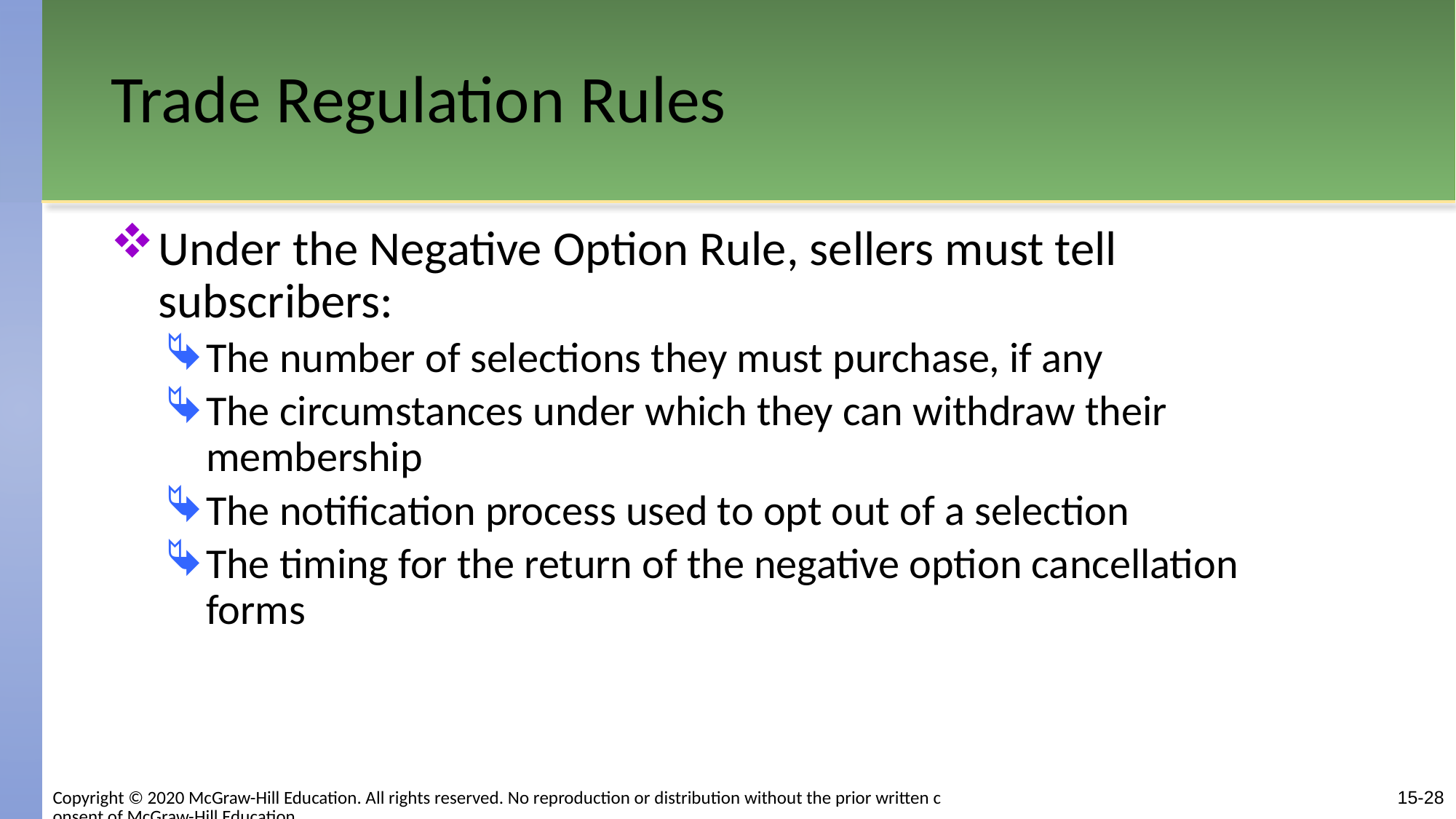

# Trade Regulation Rules
Under the Negative Option Rule, sellers must tell subscribers:
The number of selections they must purchase, if any
The circumstances under which they can withdraw their membership
The notification process used to opt out of a selection
The timing for the return of the negative option cancellation forms

15-28
Copyright © 2020 McGraw-Hill Education. All rights reserved. No reproduction or distribution without the prior written consent of McGraw-Hill Education.